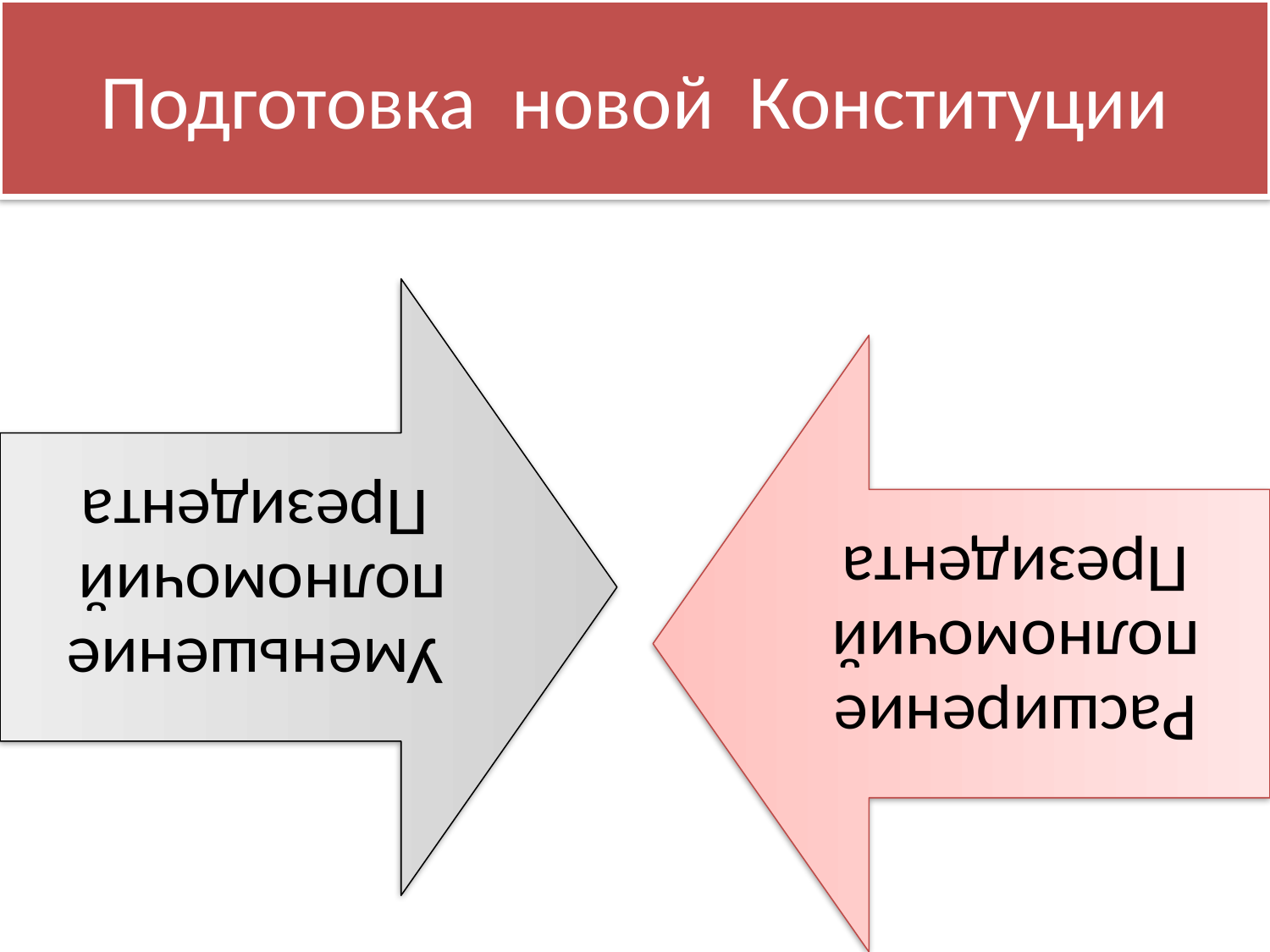

# Подготовка  новой  Конституции
Уменьшение полномочий  Президента
Расширение полномочий Президента